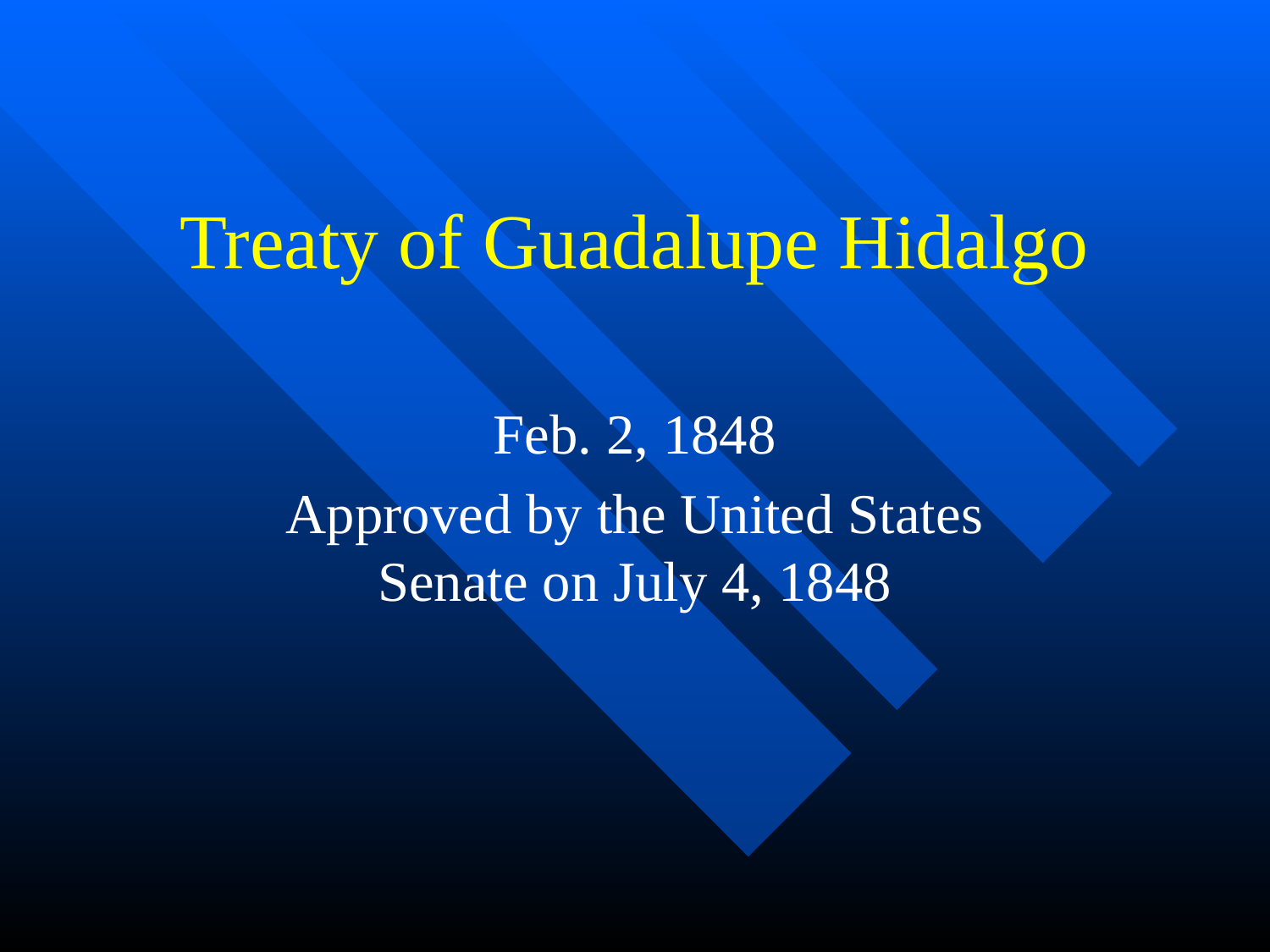

# Treaty of Guadalupe Hidalgo
Feb. 2, 1848
Approved by the United States Senate on July 4, 1848